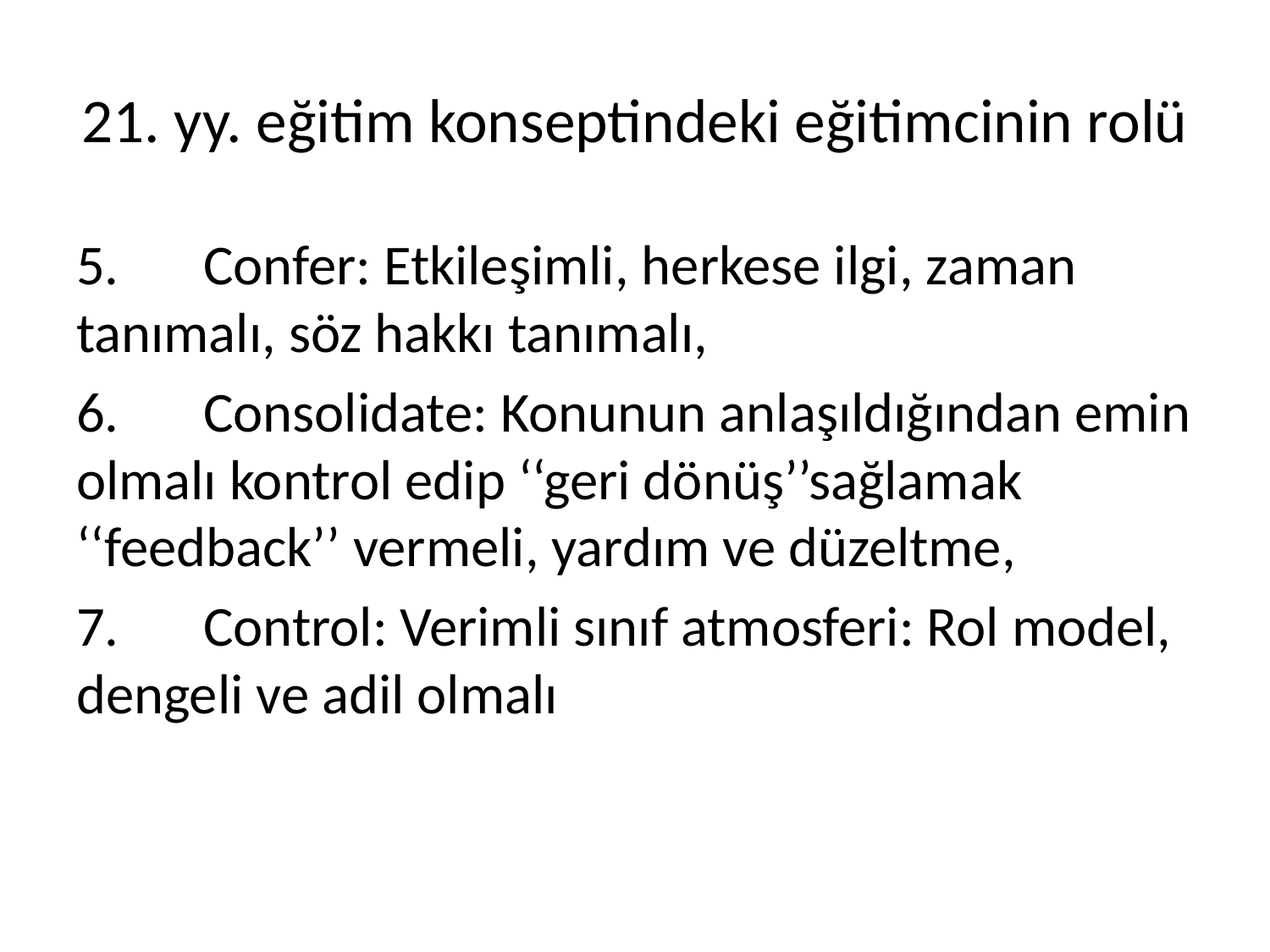

# 21. yy. eğitim konseptindeki eğitimcinin rolü
5.	Confer: Etkileşimli, herkese ilgi, zaman tanımalı, söz hakkı tanımalı,
6.	Consolidate: Konunun anlaşıldığından emin olmalı kontrol edip ‘‘geri dönüş’’sağlamak ‘‘feedback’’ vermeli, yardım ve düzeltme,
7.	Control: Verimli sınıf atmosferi: Rol model, dengeli ve adil olmalı